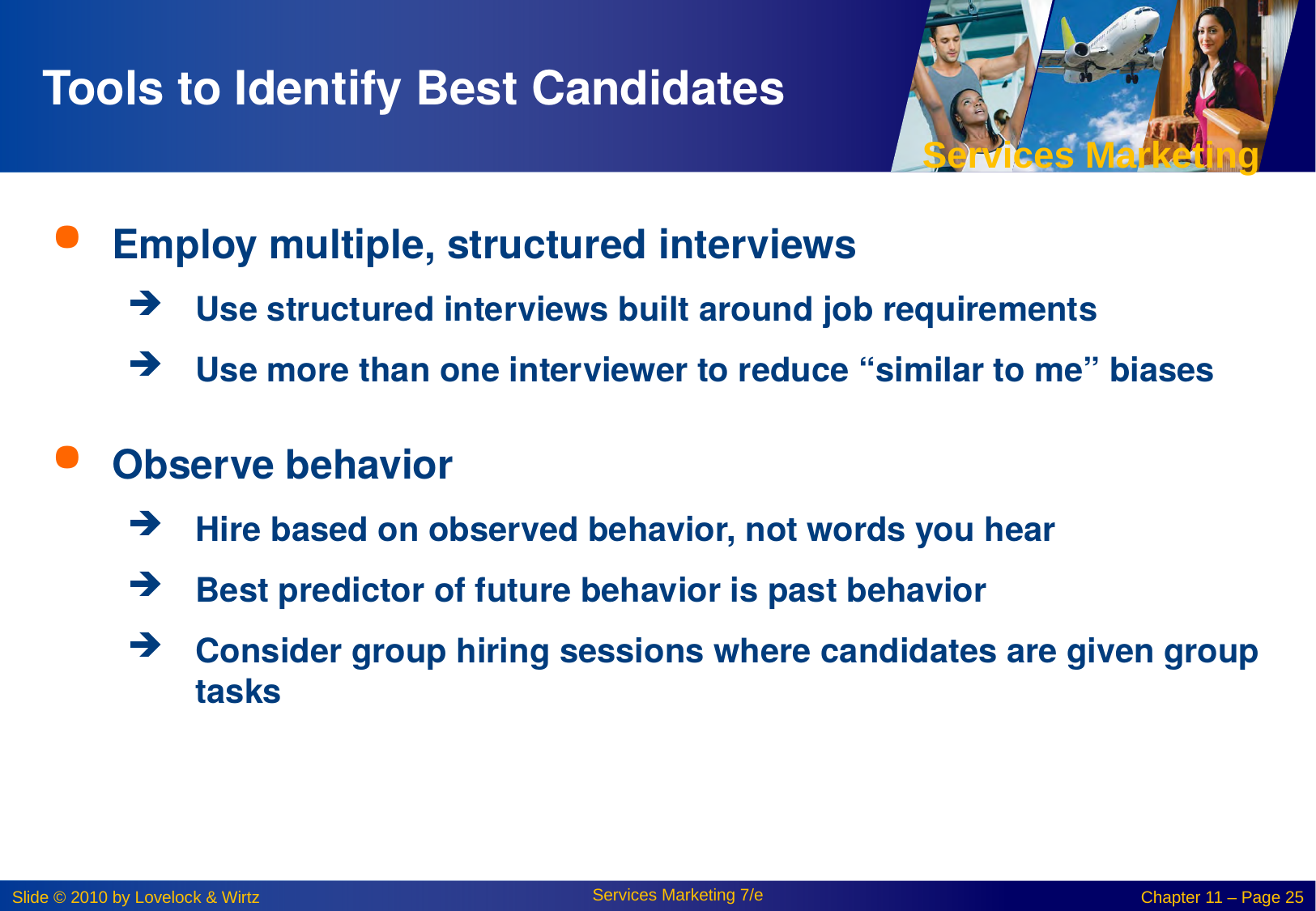

# Tools to Identify Best Candidates
Employ multiple, structured interviews
Use structured interviews built around job requirements
Use more than one interviewer to reduce “similar to me” biases
Observe behavior
Hire based on observed behavior, not words you hear
Best predictor of future behavior is past behavior
Consider group hiring sessions where candidates are given group tasks